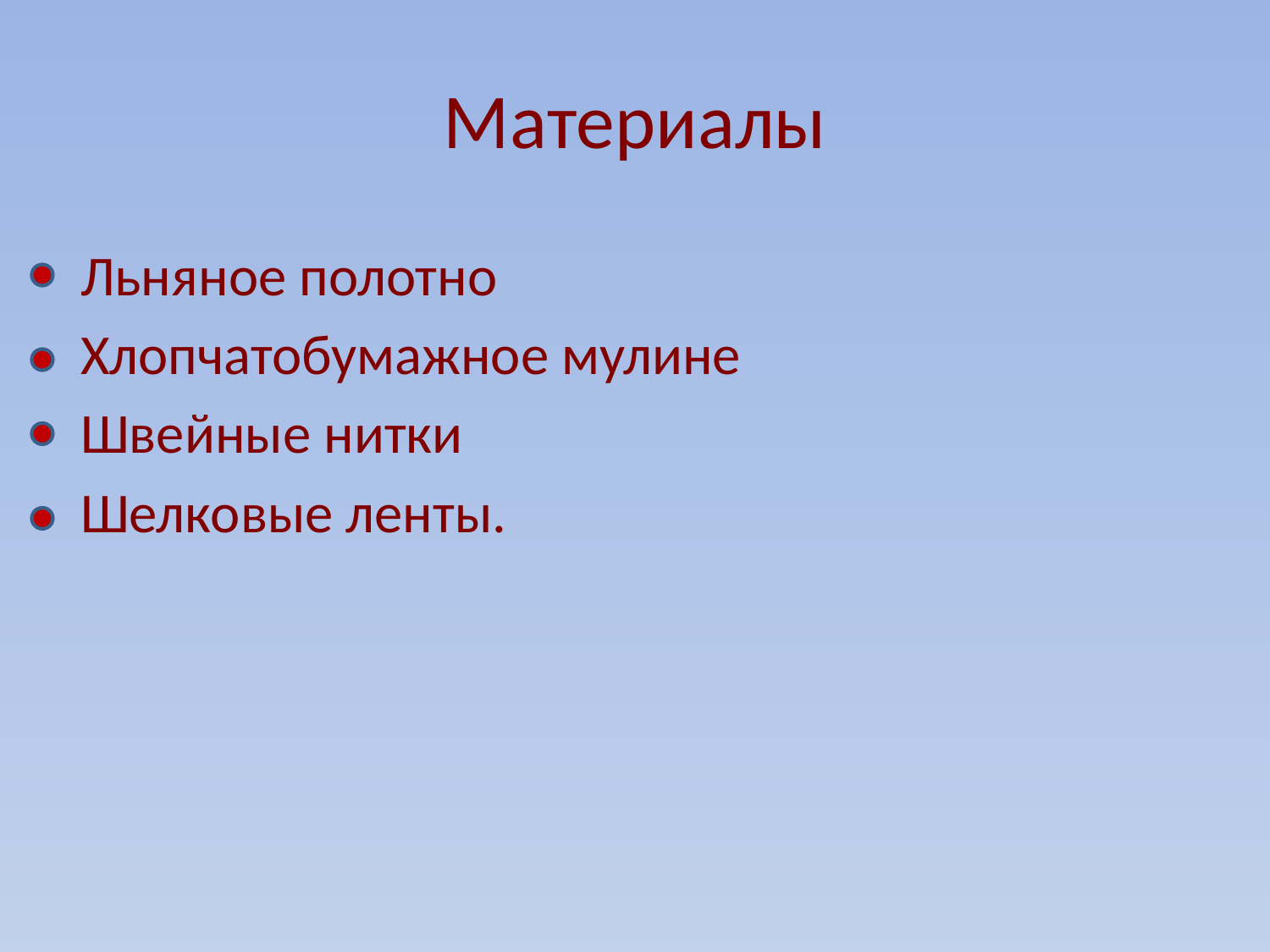

# Материалы
  Льняное полотно
  Хлопчатобумажное мулине
  Швейные нитки
  Шелковые ленты.